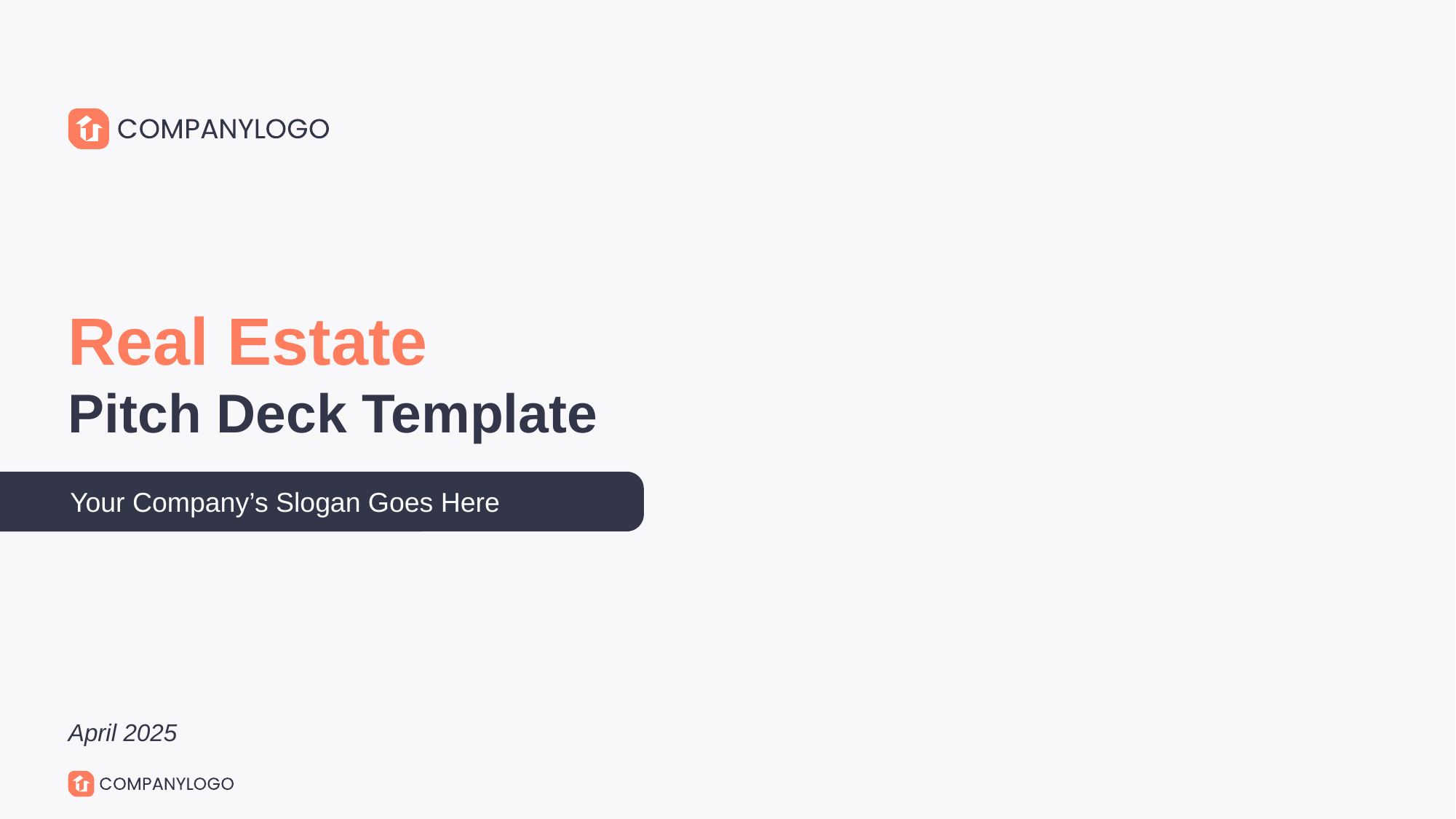

Real Estate
Pitch Deck Template

Your Company’s Slogan Goes Here
April 2025